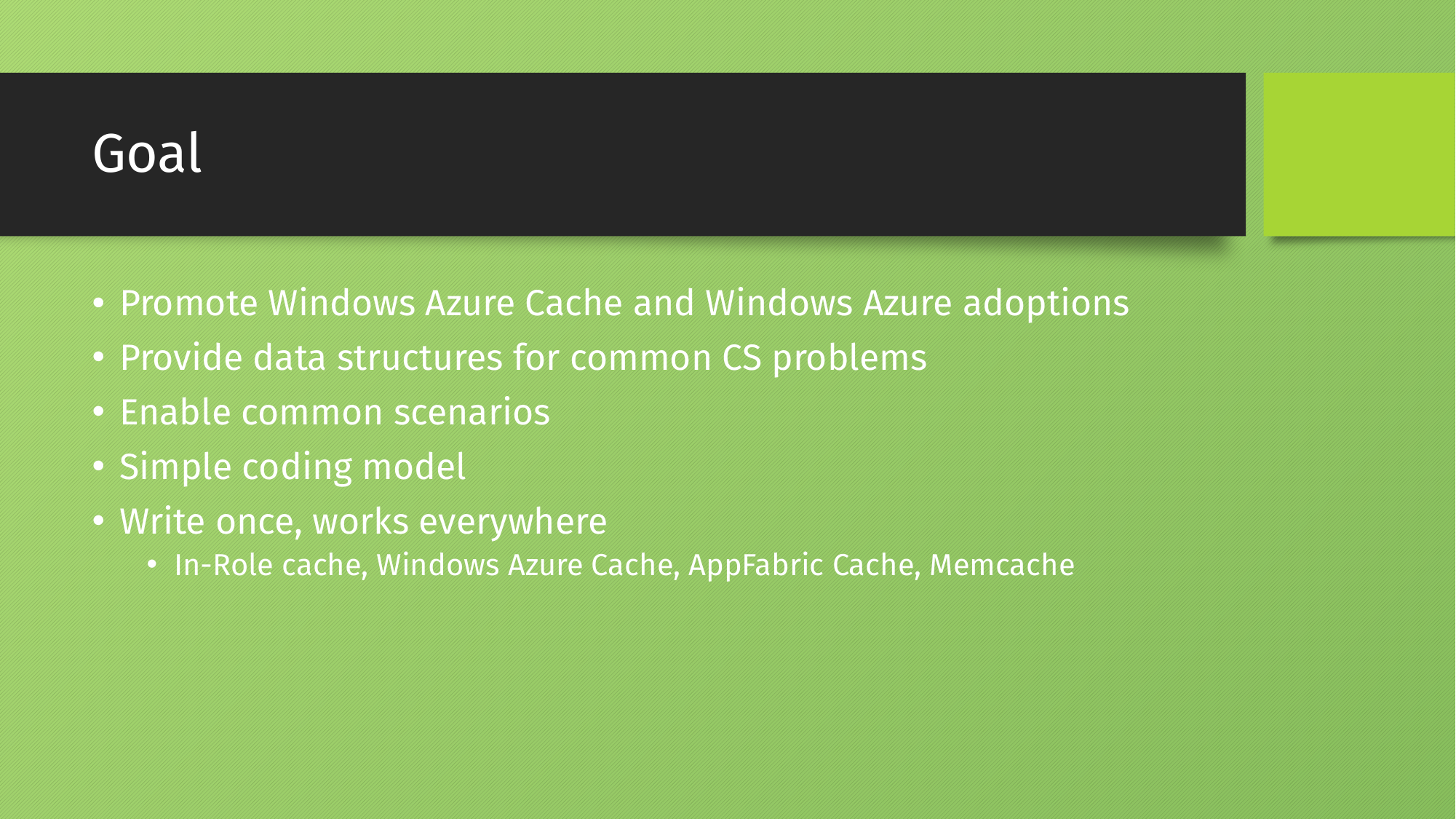

# Goal
Promote Windows Azure Cache and Windows Azure adoptions
Provide data structures for common CS problems
Enable common scenarios
Simple coding model
Write once, works everywhere
In-Role cache, Windows Azure Cache, AppFabric Cache, Memcache